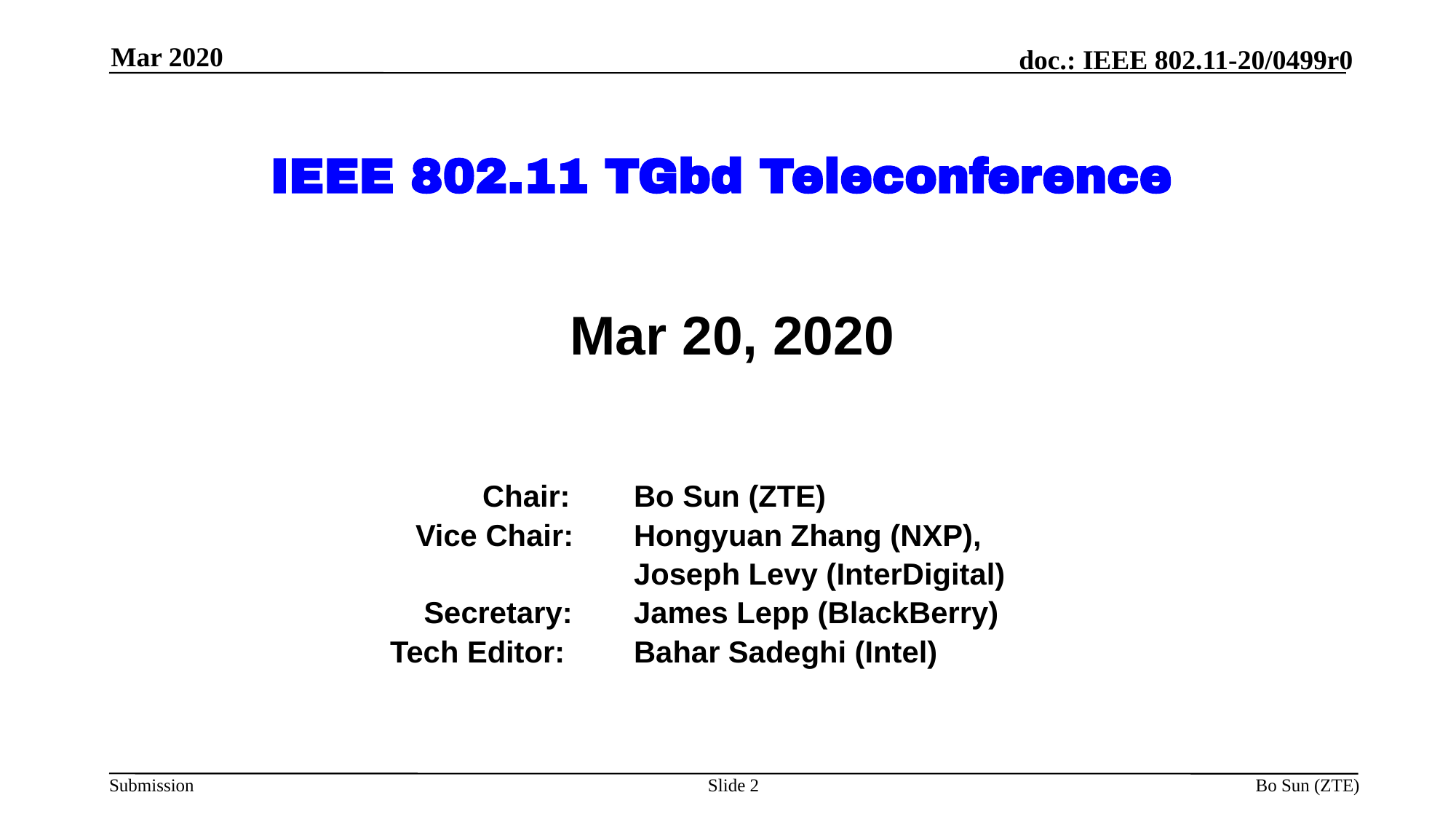

Mar 2020
# IEEE 802.11 TGbd Teleconference

Mar 20, 2020

		   	        Chair:	Bo Sun (ZTE)
			Vice Chair: 	Hongyuan Zhang (NXP),
 					Joseph Levy (InterDigital)
			 Secretary: 	James Lepp (BlackBerry)
		          Tech Editor:	Bahar Sadeghi (Intel)

Slide 2
Bo Sun (ZTE)